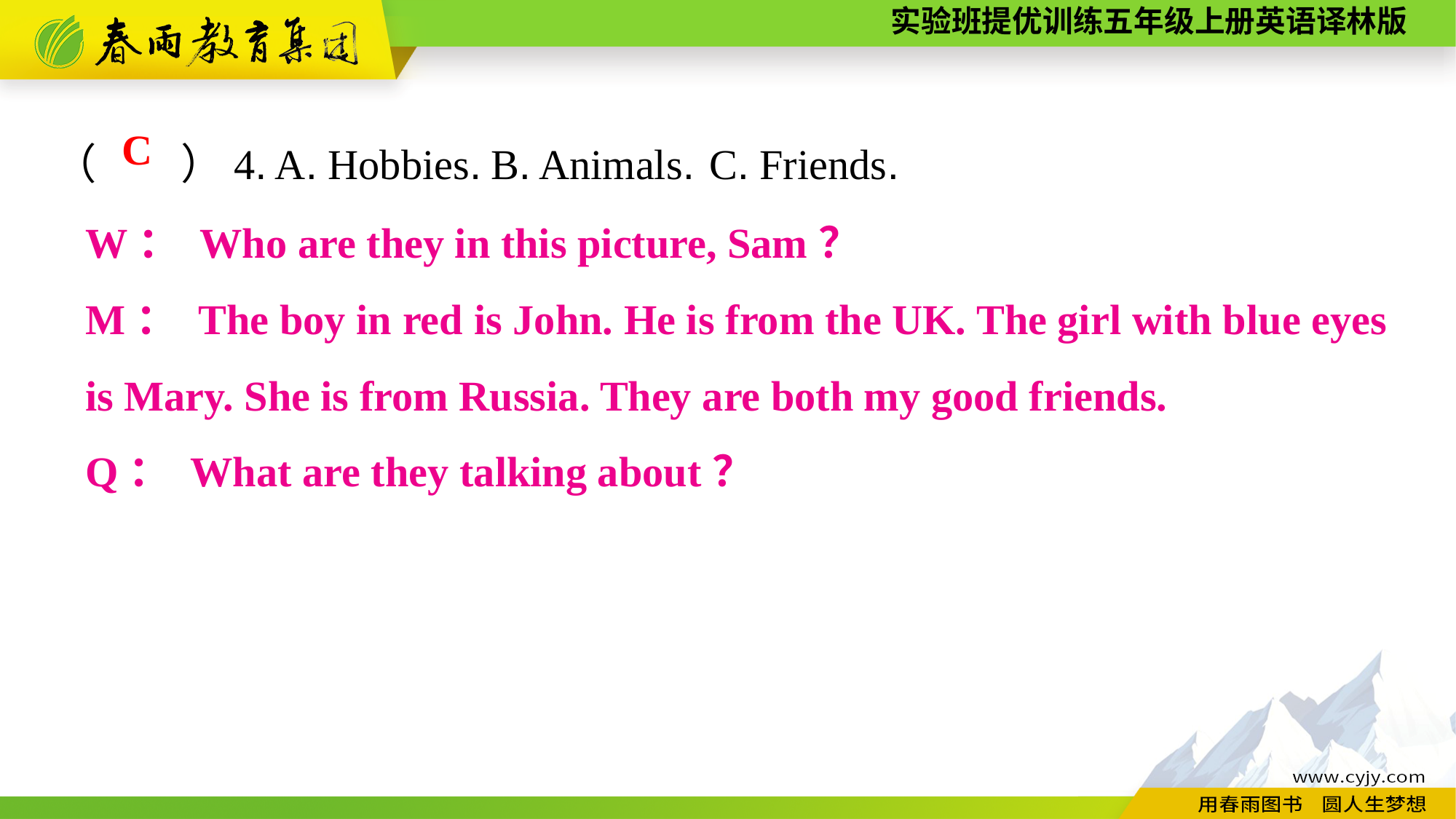

（　　）4. A. Hobbies.	B. Animals.	C. Friends.
C
W： Who are they in this picture, Sam？
M： The boy in red is John. He is from the UK. The girl with blue eyes is Mary. She is from Russia. They are both my good friends.
Q： What are they talking about？